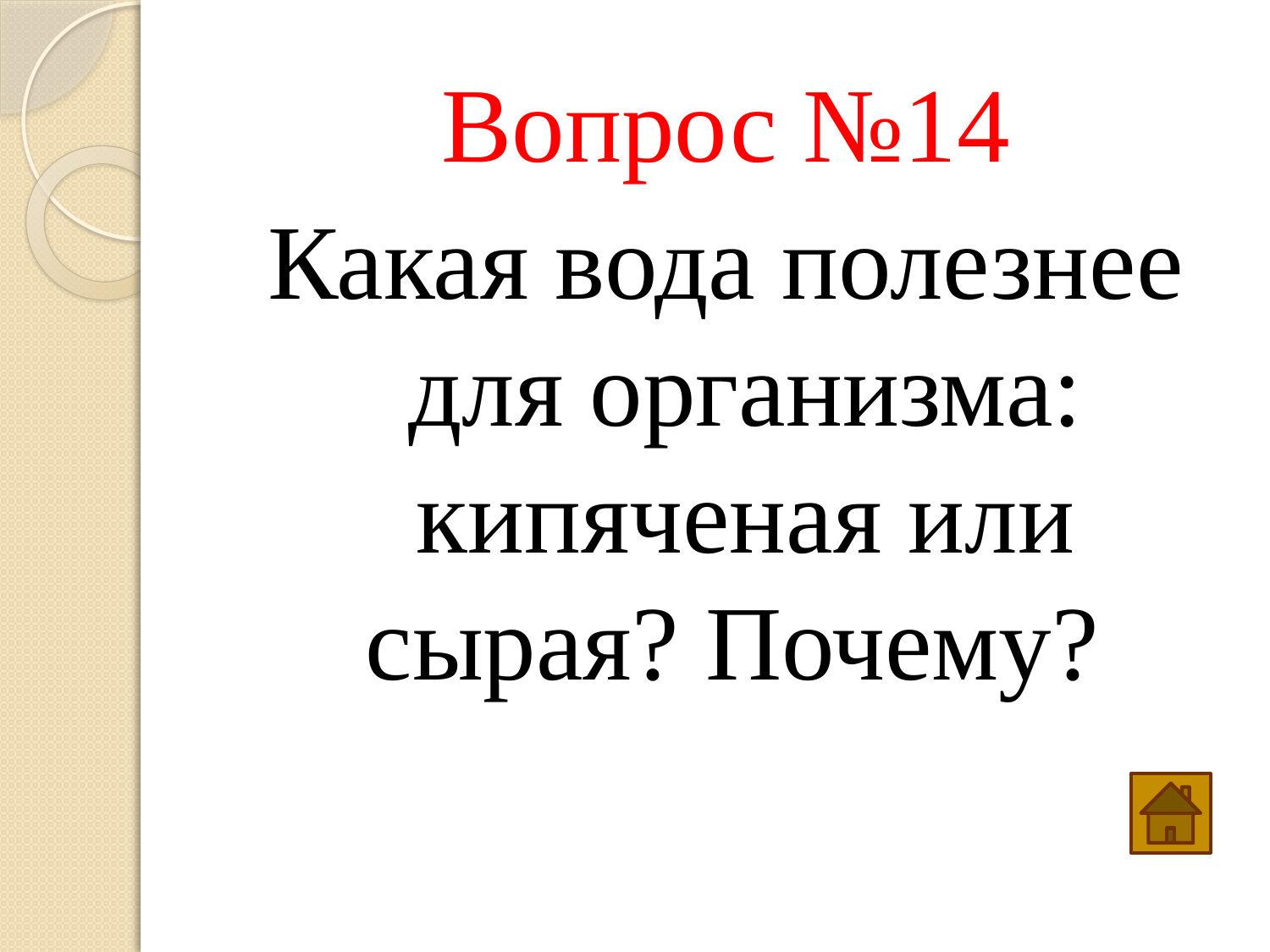

Вопрос №14
Какая вода полезнее для организма: кипяченая или сырая? Почему?